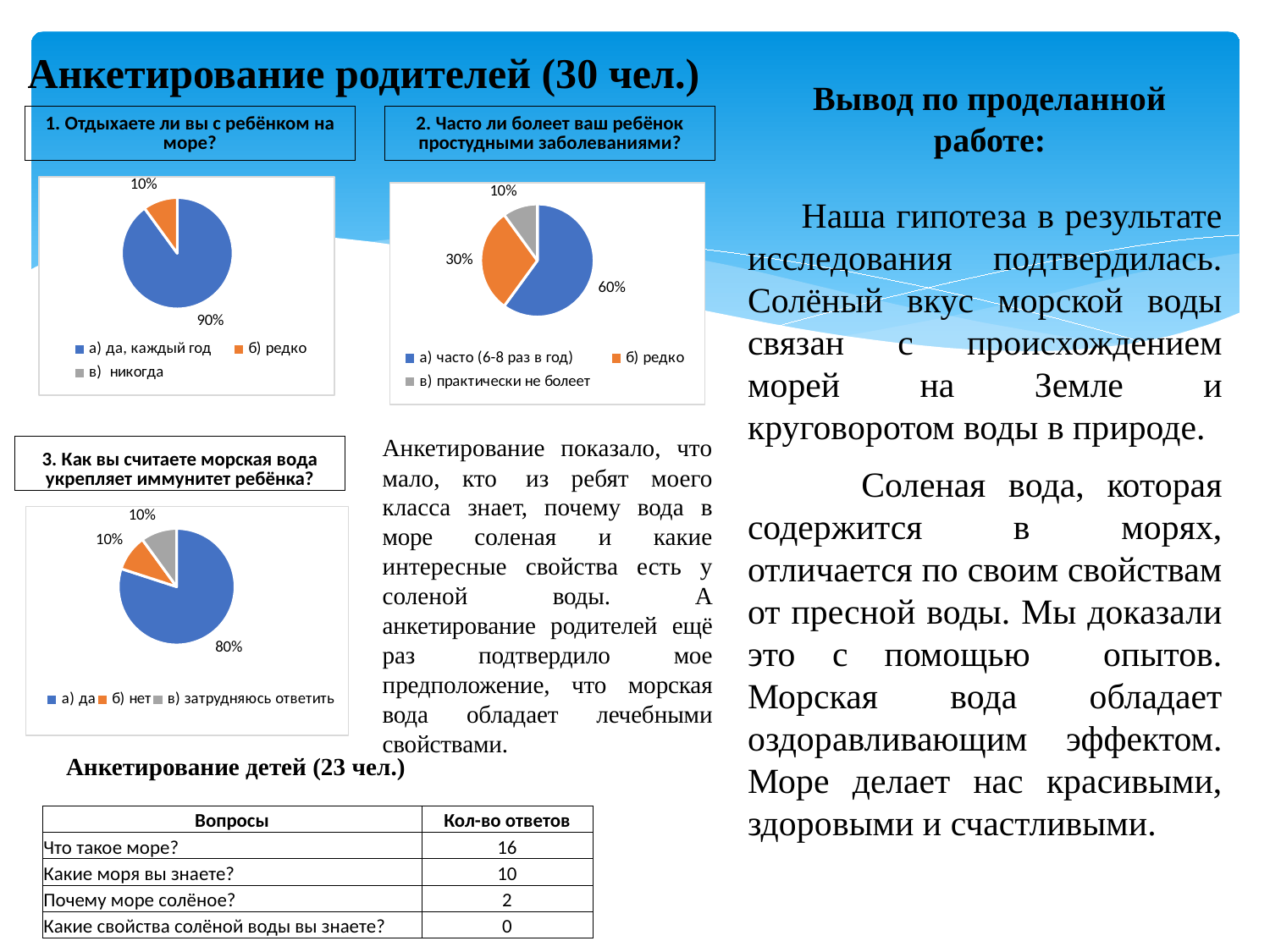

Вывод по проделанной работе:

Анкетирование родителей (30 чел.)
#
| 1. Отдыхаете ли вы с ребёнком на море? |
| --- |
| 2. Часто ли болеет ваш ребёнок простудными заболеваниями? |
| --- |

### Chart

| Category |  |
|---|---|
| а) да, каждый год | 0.9 |
| б) редко | 0.1 |
| в)  никогда | 0.0 |

### Chart

| Category |  |
|---|---|
| а) часто (6-8 раз в год) | 0.6 |
| б) редко | 0.3 |
| в) практически не болеет | 0.1 |

Анкетирование детей (23 чел.)

     Наша гипотеза в результате исследования подтвердилась. Солёный вкус морской воды связан с происхождением морей на Земле и круговоротом воды в природе.
     Соленая вода, которая содержится в морях, отличается по своим свойствам от пресной воды. Мы доказали это с помощью  опытов. Морская вода обладает оздоравливающим эффектом. Море делает нас красивыми, здоровыми и счастливыми.
Анкетирование показало, что мало, кто из ребят моего класса знает, почему вода в море соленая и какие интересные свойства есть у соленой воды. А анкетирование родителей ещё раз подтвердило мое предположение, что морская вода обладает лечебными свойствами.
| 3. Как вы считаете морская вода укрепляет иммунитет ребёнка? |
| --- |

### Chart

| Category |  |
|---|---|
| а) да | 0.8 |
| б) нет | 0.1 |
| в) затрудняюсь ответить | 0.1 |
| Вопросы | Кол-во ответов |
| --- | --- |
| Что такое море? | 16 |
| Какие моря вы знаете? | 10 |
| Почему море солёное? | 2 |
| Какие свойства солёной воды вы знаете? | 0 |